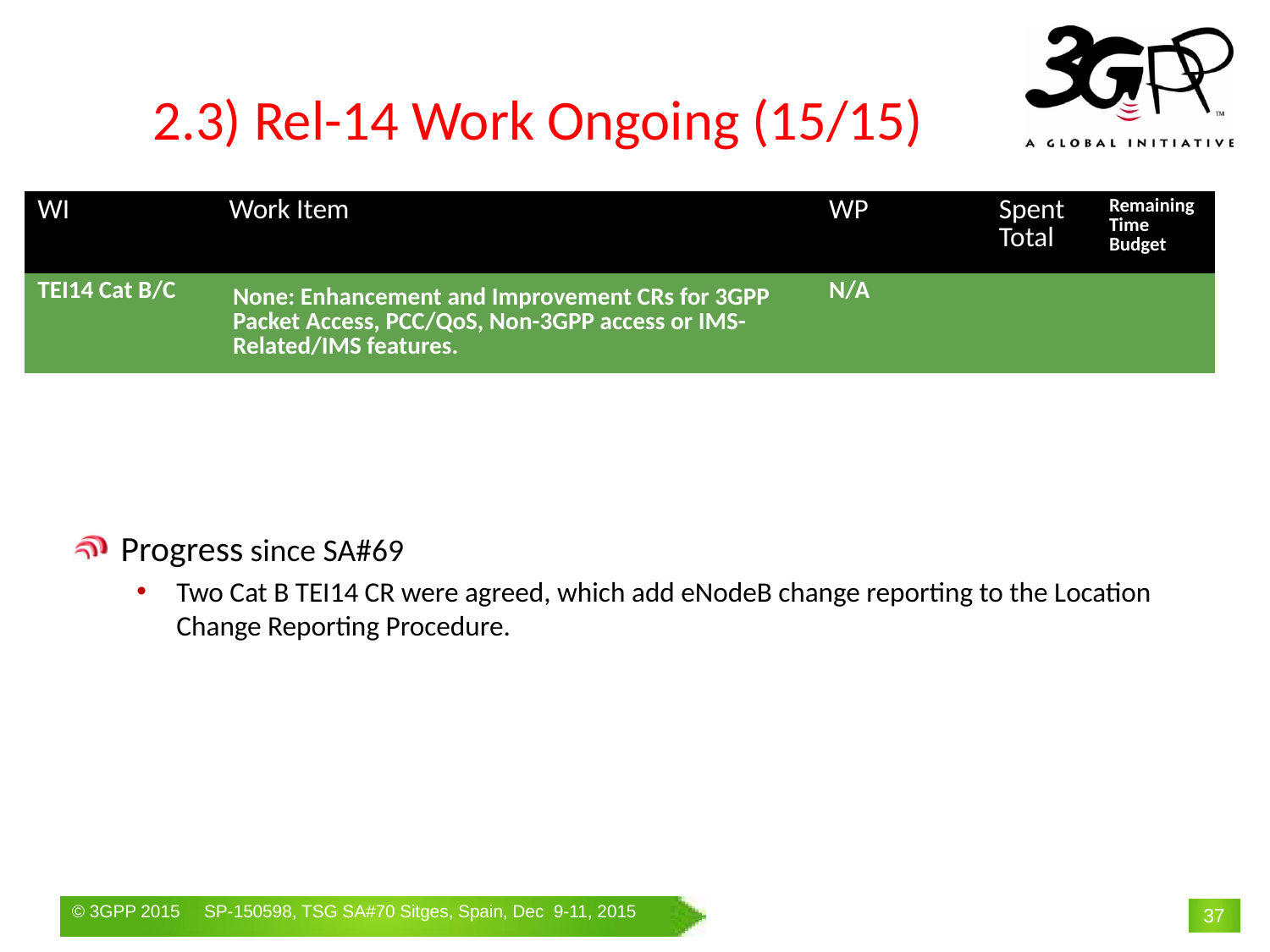

# 2.3) Rel-14 Work Ongoing (15/15)
| WI | Work Item | WP | Spent Total | Remaining Time Budget |
| --- | --- | --- | --- | --- |
| TEI14 Cat B/C | None: Enhancement and Improvement CRs for 3GPP Packet Access, PCC/QoS, Non-3GPP access or IMS-Related/IMS features. | N/A |  |  |
Progress since SA#69
Two Cat B TEI14 CR were agreed, which add eNodeB change reporting to the Location Change Reporting Procedure.